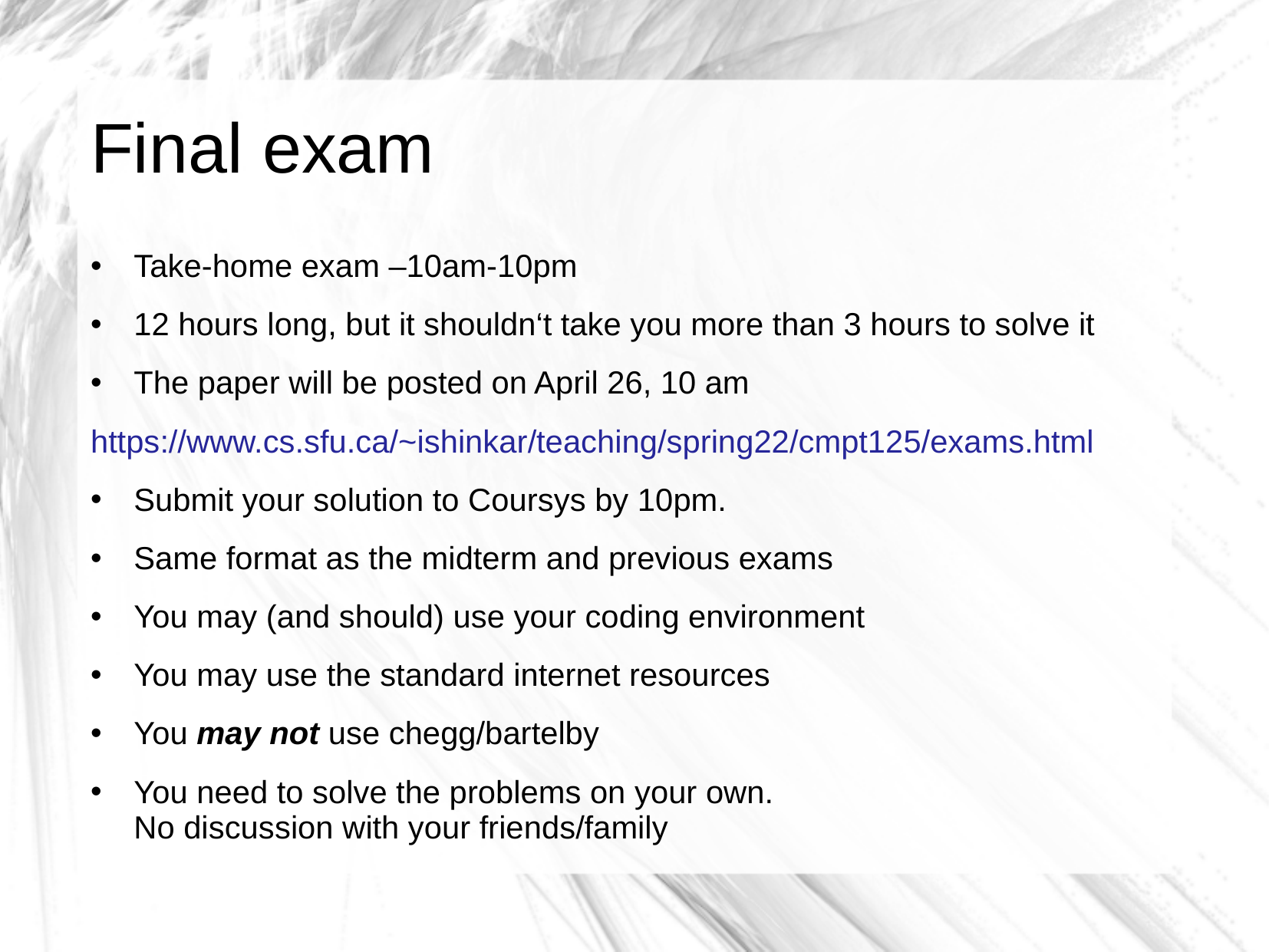

Final exam
Take-home exam –10am-10pm
12 hours long, but it shouldn‘t take you more than 3 hours to solve it
The paper will be posted on April 26, 10 am
https://www.cs.sfu.ca/~ishinkar/teaching/spring22/cmpt125/exams.html
Submit your solution to Coursys by 10pm.
Same format as the midterm and previous exams
You may (and should) use your coding environment
You may use the standard internet resources
You may not use chegg/bartelby
You need to solve the problems on your own.
No discussion with your friends/family